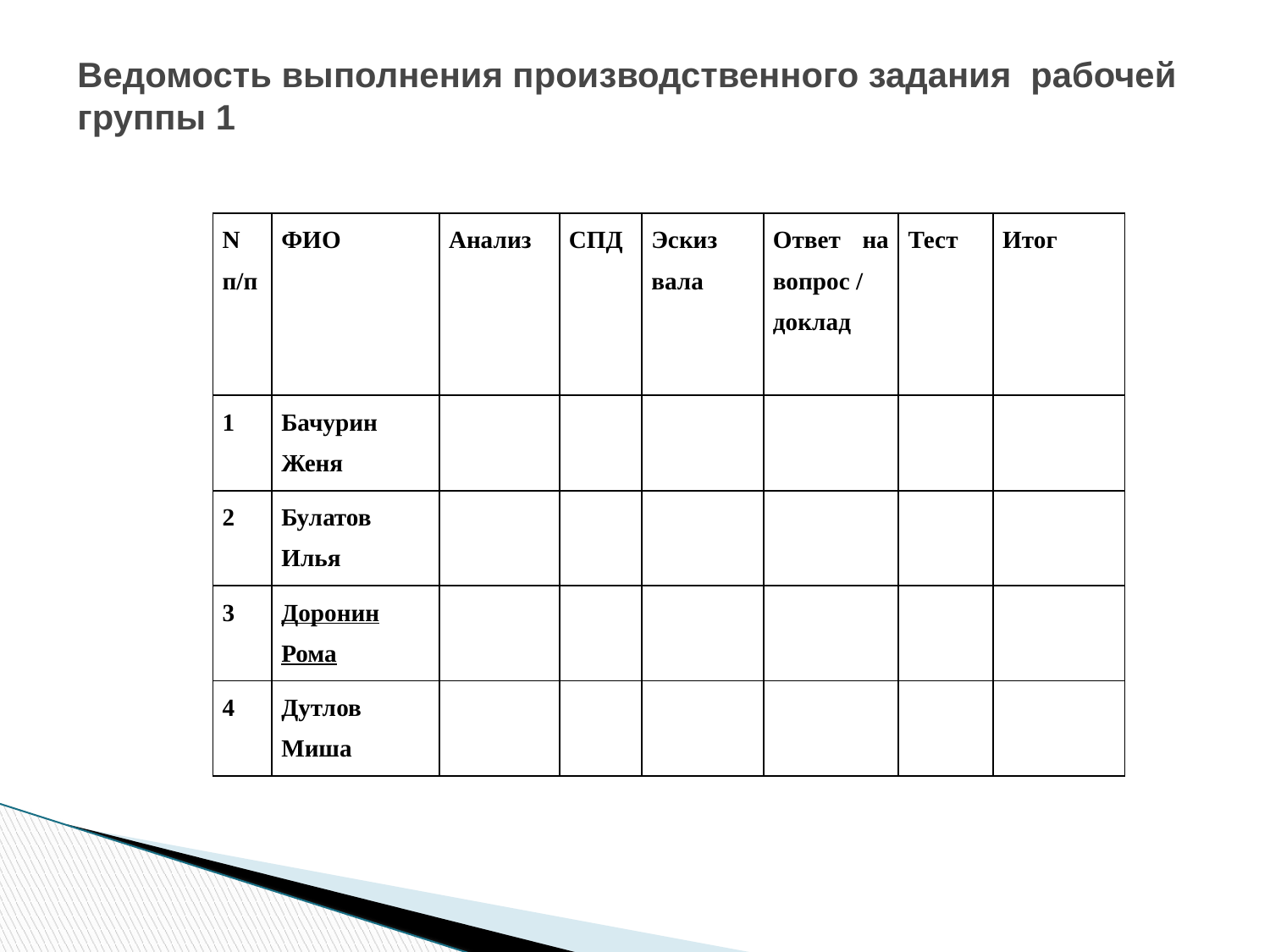

# Ведомость выполнения производственного задания  рабочей группы 1
| N п/п | ФИО | Анализ | СПД | Эскиз вала | Ответ на вопрос / доклад | Тест | Итог |
| --- | --- | --- | --- | --- | --- | --- | --- |
| 1 | Бачурин Женя |  |  |  |  |  |  |
| 2 | Булатов Илья |  |  |  |  |  |  |
| 3 | Доронин Рома |  |  |  |  |  |  |
| 4 | Дутлов Миша |  |  |  |  |  |  |